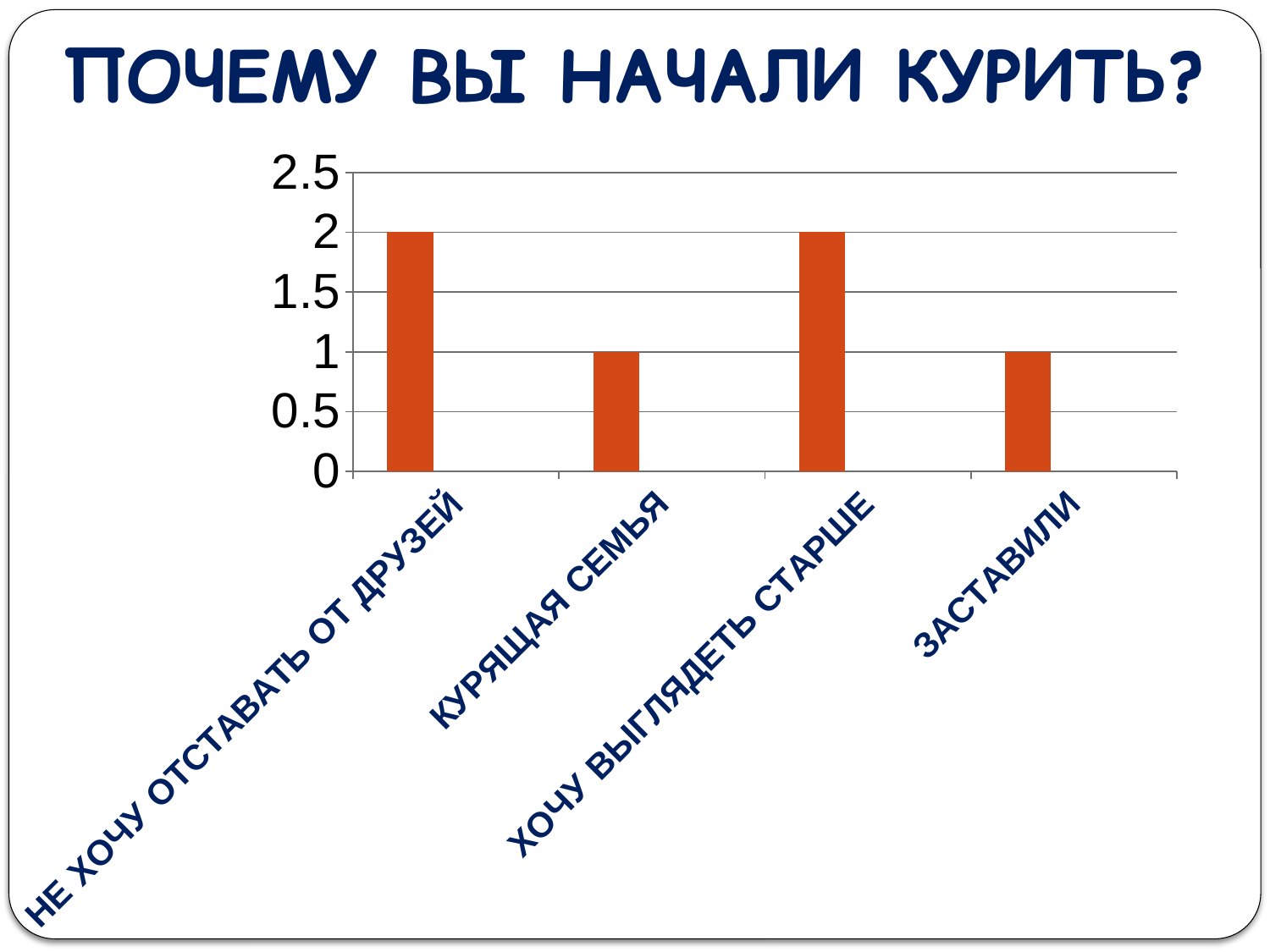

# ПОЧЕМУ ВЫ НАЧАЛИ КУРИТЬ?

### Chart

| Category | Ряд 1 | Столбец1 | Столбец2 |
|---|---|---|---|
| НЕ ХОЧУ ОТСТАВАТЬ ОТ ДРУЗЕЙ | 2.0 | None | None |
| КУРЯЩАЯ СЕМЬЯ | 1.0 | None | None |
| ХОЧУ ВЫГЛЯДЕТЬ СТАРШЕ | 2.0 | None | None |
| ЗАСТАВИЛИ | 1.0 | None | None |